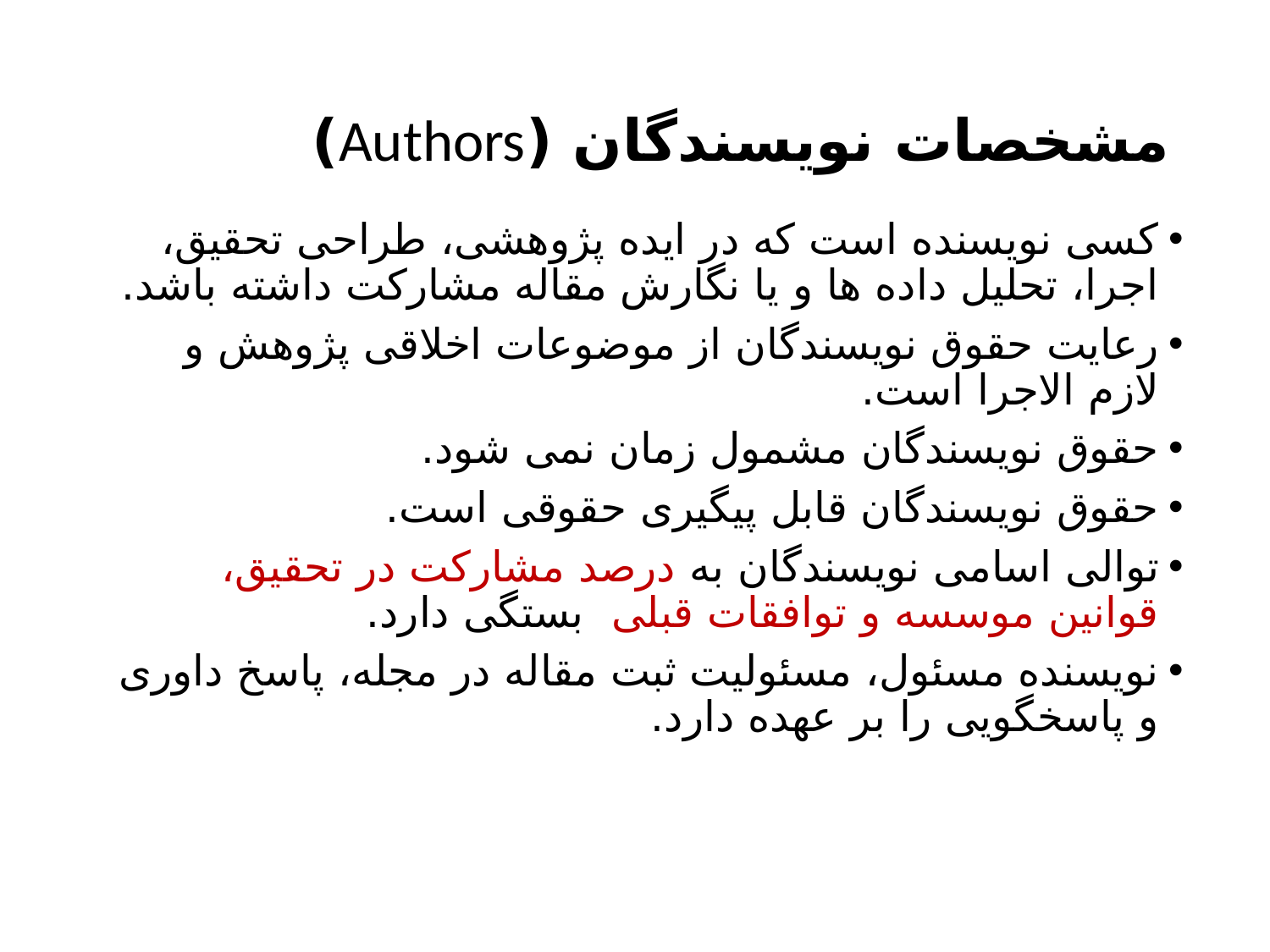

# مشخصات نویسندگان (Authors)
کسی نویسنده است که در ایده پژوهشی، طراحی تحقیق، اجرا، تحلیل داده ها و یا نگارش مقاله مشارکت داشته باشد.
رعایت حقوق نویسندگان از موضوعات اخلاقی پژوهش و لازم الاجرا است.
حقوق نویسندگان مشمول زمان نمی شود.
حقوق نویسندگان قابل پیگیری حقوقی است.
توالی اسامی نویسندگان به درصد مشارکت در تحقیق، قوانین موسسه و توافقات قبلی  بستگی دارد.
نویسنده مسئول، مسئولیت ثبت مقاله در مجله، پاسخ داوری و پاسخگویی را بر عهده دارد.

15 November 2021
salman.khazaei61@gmail.com
38